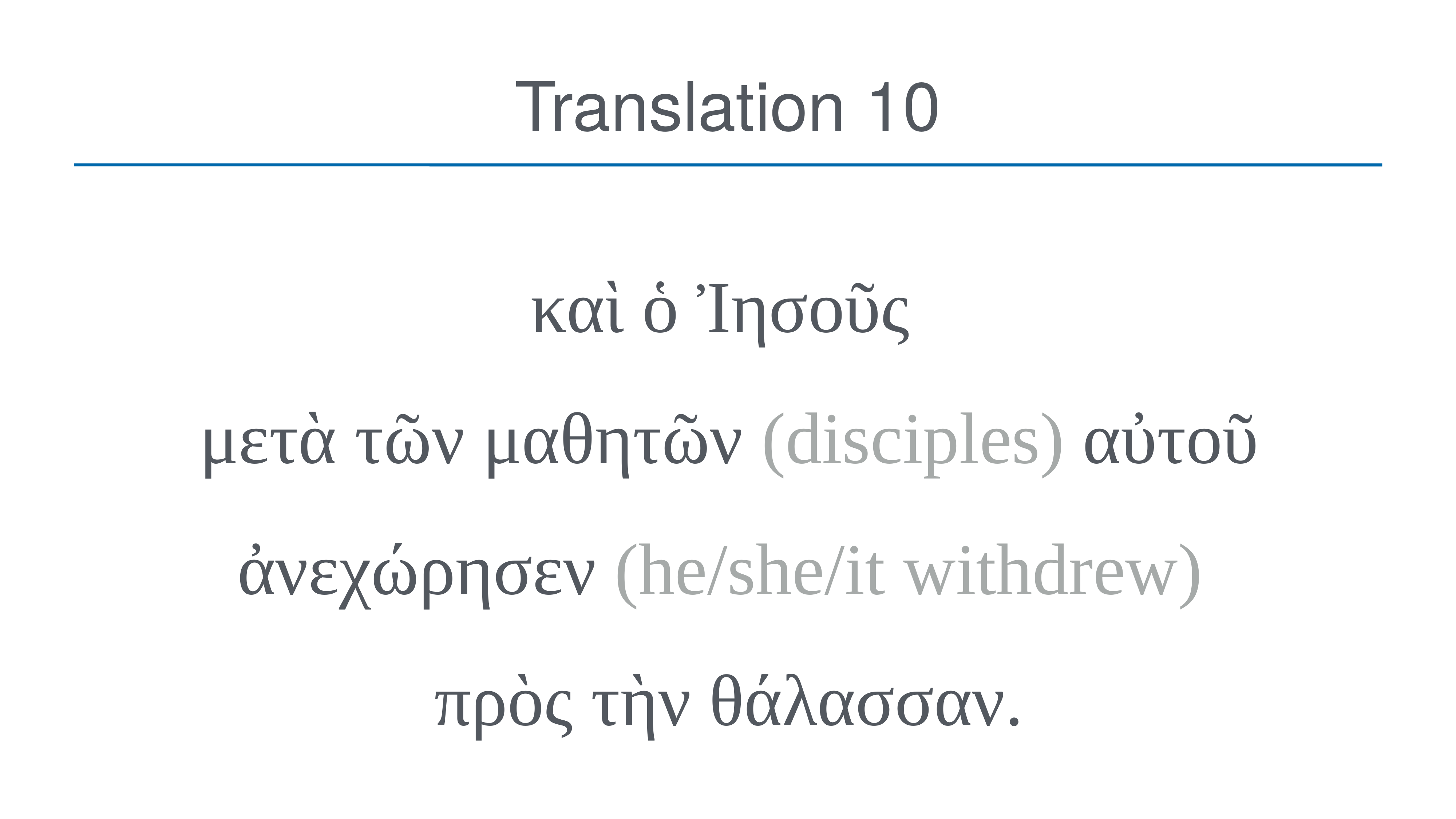

# Translation 10
καὶ ὁ Ἰησοῦς
μετὰ τῶν μαθητῶν (disciples) αὐτοῦ ἀνεχώρησεν (he/she/it withdrew)
πρὸς τὴν θάλασσαν.